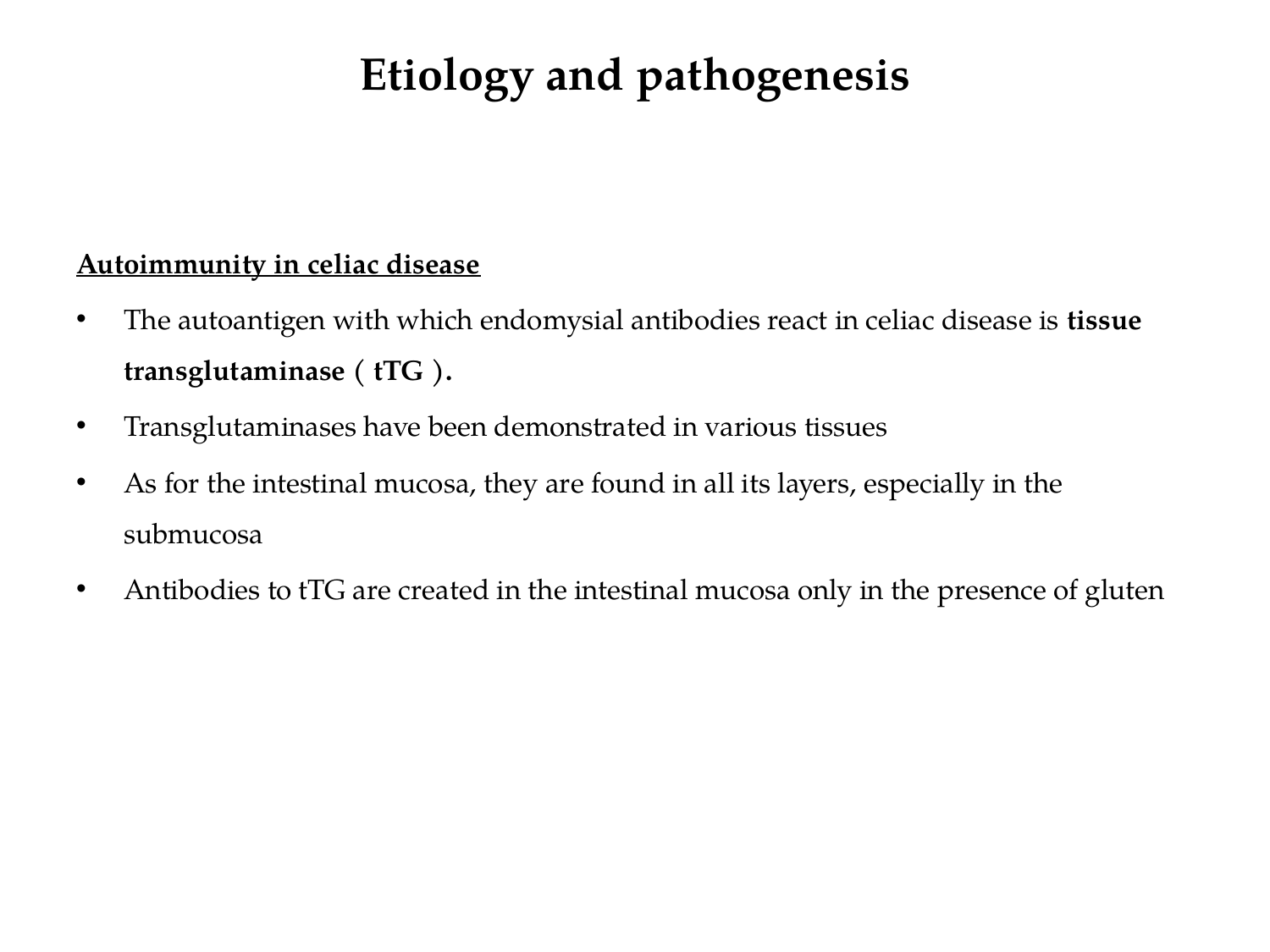

# Etiology and pathogenesis
Autoimmunity in celiac disease
The autoantigen with which endomysial antibodies react in celiac disease is tissue transglutaminase ( tTG ).
Transglutaminases have been demonstrated in various tissues
As for the intestinal mucosa, they are found in all its layers, especially in the submucosa
Antibodies to tTG are created in the intestinal mucosa only in the presence of gluten